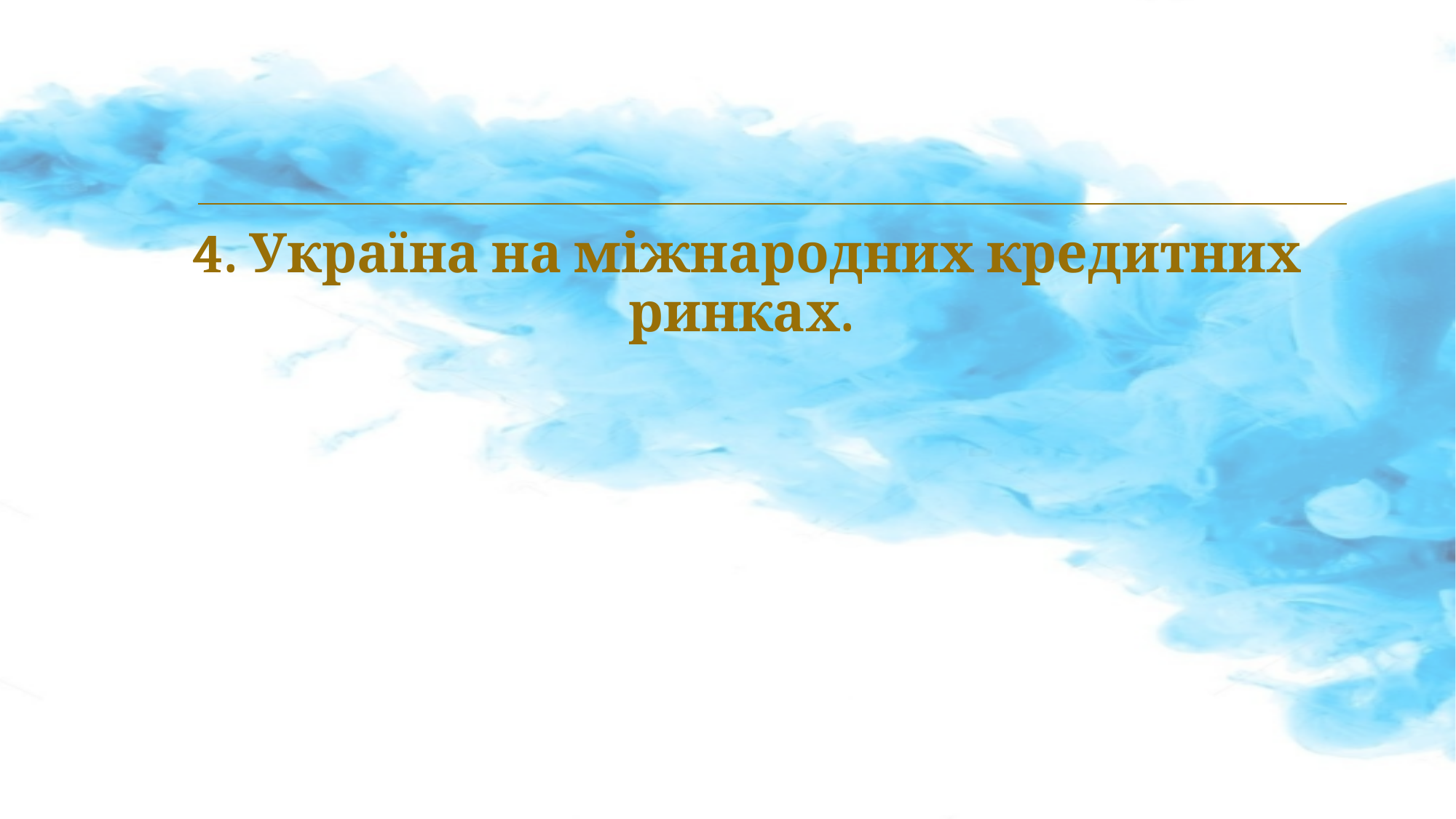

# 4. Україна на міжнародних кредитних ринках.